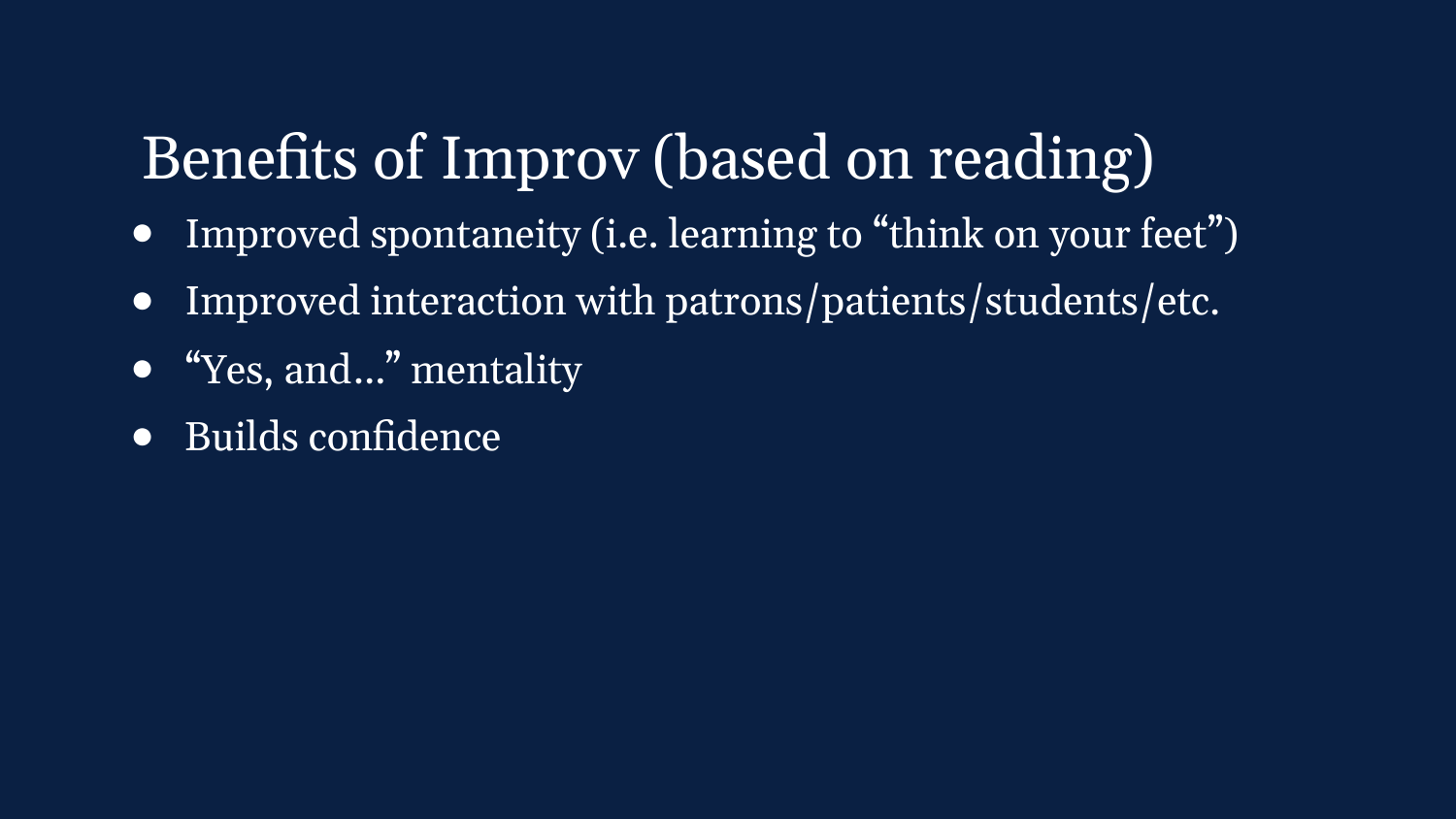

Benefits of Improv (based on reading)
Improved spontaneity (i.e. learning to “think on your feet”)
Improved interaction with patrons/patients/students/etc.
“Yes, and…” mentality
Builds confidence